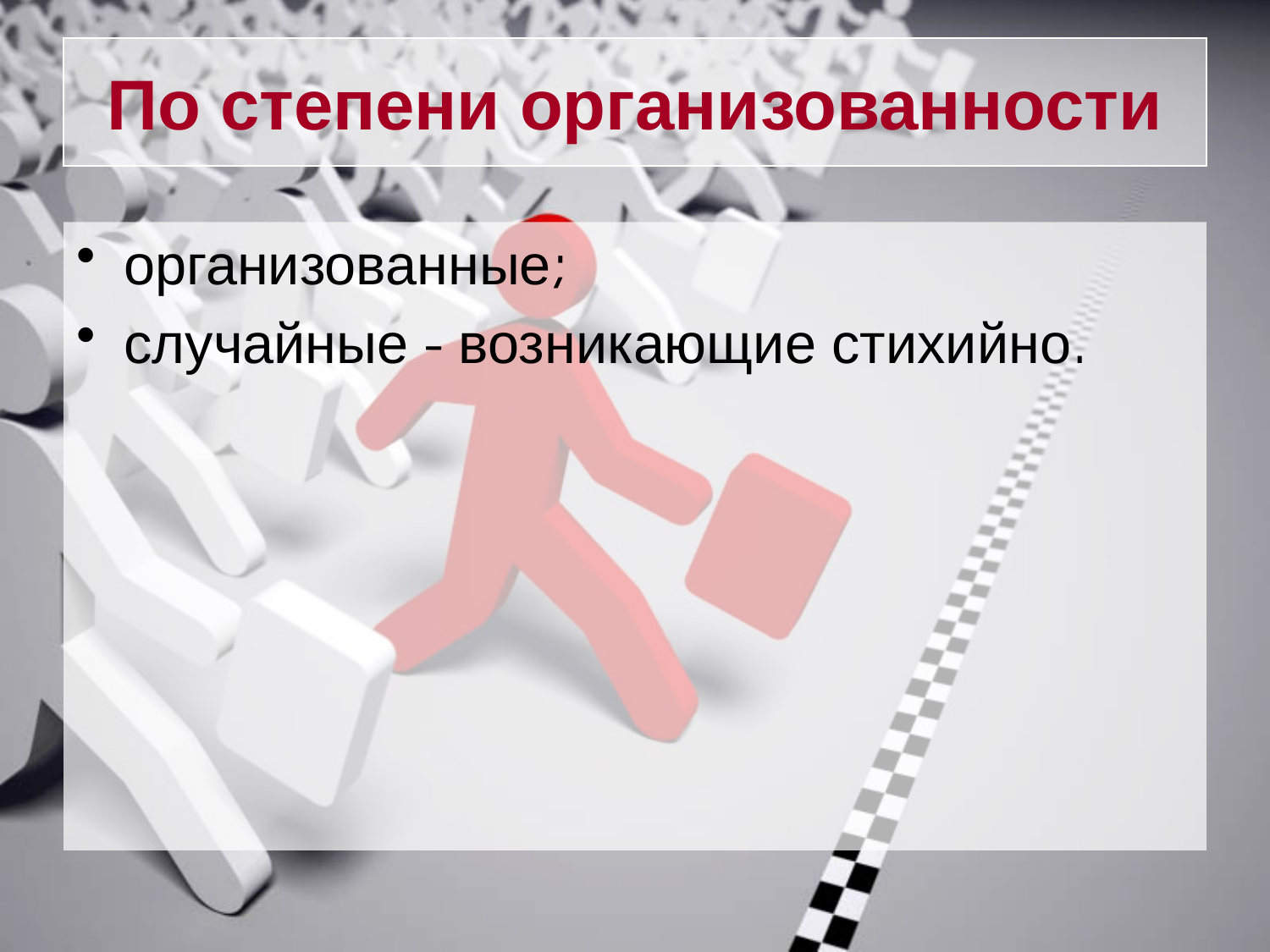

# По степени организованности
организованные;
случайные - возникающие стихийно.